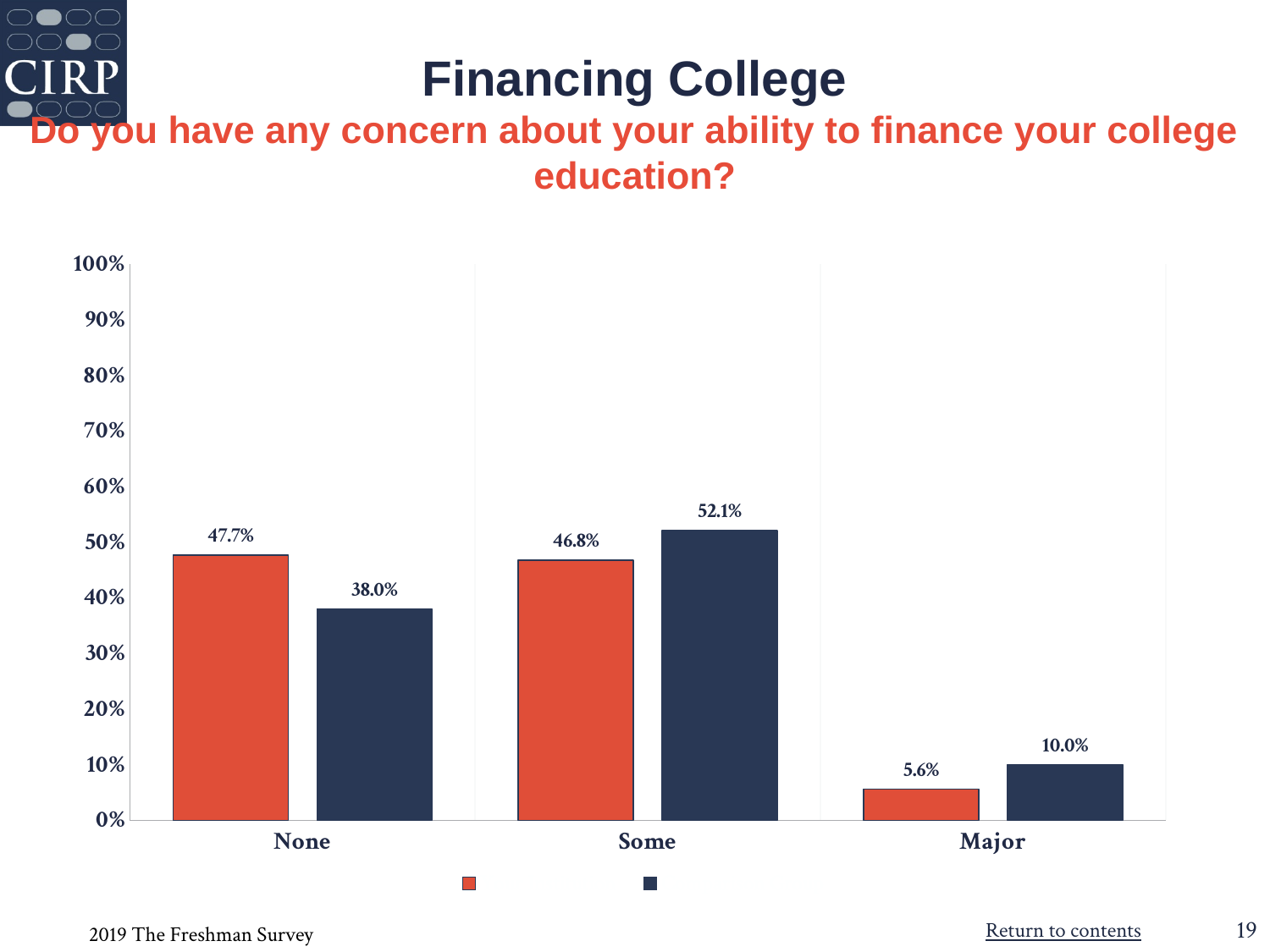

# Financing College Do you have any concern about your ability to finance your college education?

### Chart

| Category | Your Institution | Comparison Group |
|---|---|---|
| None | 0.477 | 0.38 |
| Some | 0.468 | 0.521 |
| Major | 0.056 | 0.1 |
2019 The Freshman Survey
Return to contents
19